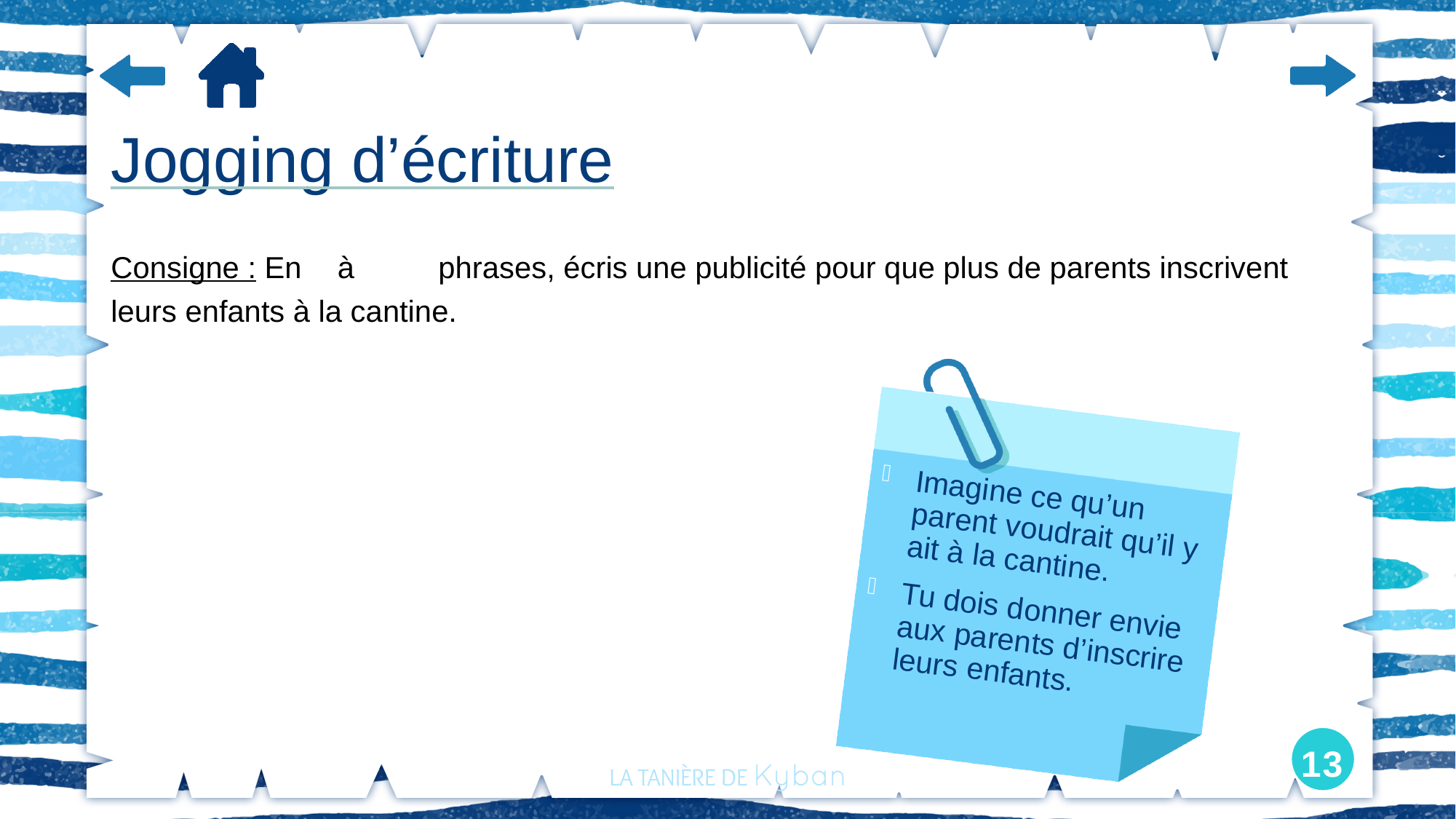

# Jogging d’écriture
Consigne : En	 à 	phrases, écris une publicité pour que plus de parents inscrivent leurs enfants à la cantine.
Imagine ce qu’un parent voudrait qu’il y ait à la cantine.
Tu dois donner envie aux parents d’inscrire leurs enfants.
13